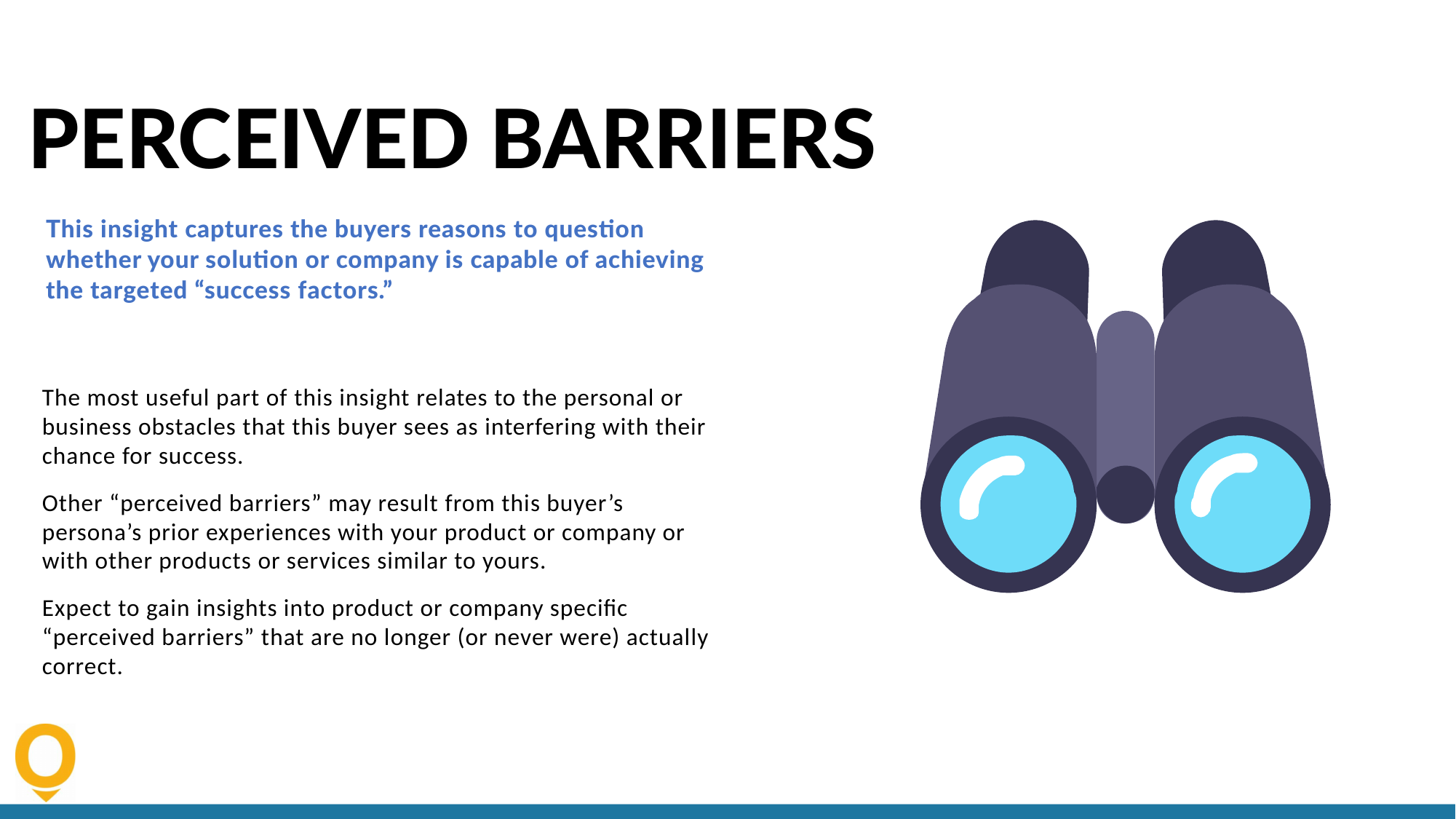

PERCEIVED BARRIERS
This insight captures the buyers reasons to question whether your solution or company is capable of achieving the targeted “success factors.”

The most useful part of this insight relates to the personal or business obstacles that this buyer sees as interfering with their chance for success.
Other “perceived barriers” may result from this buyer’s persona’s prior experiences with your product or company or with other products or services similar to yours.
Expect to gain insights into product or company specific “perceived barriers” that are no longer (or never were) actually correct.